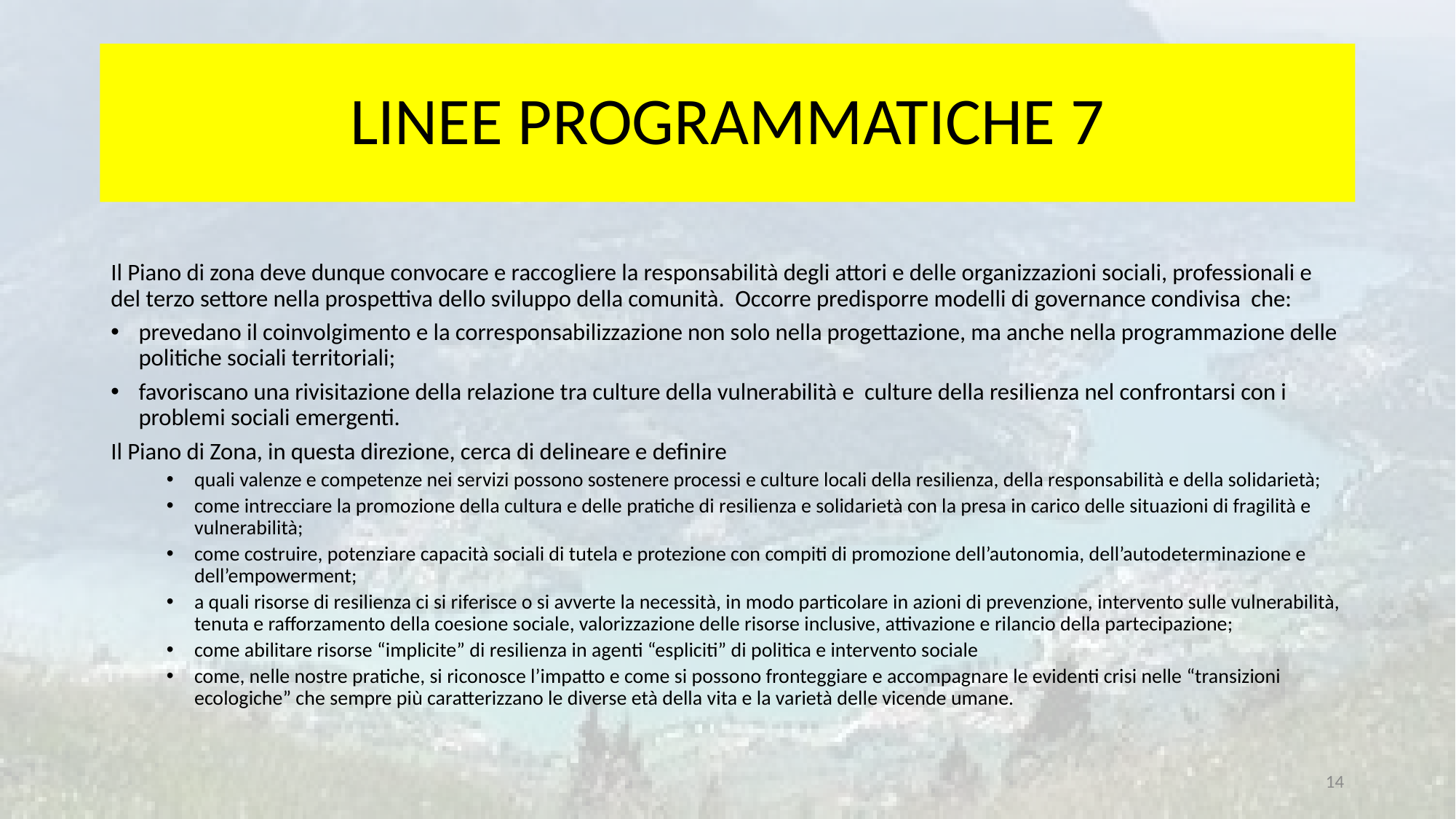

# LINEE PROGRAMMATICHE 7

Il Piano di zona deve dunque convocare e raccogliere la responsabilità degli attori e delle organizzazioni sociali, professionali e del terzo settore nella prospettiva dello sviluppo della comunità.  Occorre predisporre modelli di governance condivisa  che:
prevedano il coinvolgimento e la corresponsabilizzazione non solo nella progettazione, ma anche nella programmazione delle politiche sociali territoriali;
favoriscano una rivisitazione della relazione tra culture della vulnerabilità e  culture della resilienza nel confrontarsi con i problemi sociali emergenti.
Il Piano di Zona, in questa direzione, cerca di delineare e definire
quali valenze e competenze nei servizi possono sostenere processi e culture locali della resilienza, della responsabilità e della solidarietà;
come intrecciare la promozione della cultura e delle pratiche di resilienza e solidarietà con la presa in carico delle situazioni di fragilità e vulnerabilità;
come costruire, potenziare capacità sociali di tutela e protezione con compiti di promozione dell’autonomia, dell’autodeterminazione e dell’empowerment;
a quali risorse di resilienza ci si riferisce o si avverte la necessità, in modo particolare in azioni di prevenzione, intervento sulle vulnerabilità, tenuta e rafforzamento della coesione sociale, valorizzazione delle risorse inclusive, attivazione e rilancio della partecipazione;
come abilitare risorse “implicite” di resilienza in agenti “espliciti” di politica e intervento sociale
come, nelle nostre pratiche, si riconosce l’impatto e come si possono fronteggiare e accompagnare le evidenti crisi nelle “transizioni ecologiche” che sempre più caratterizzano le diverse età della vita e la varietà delle vicende umane.

14